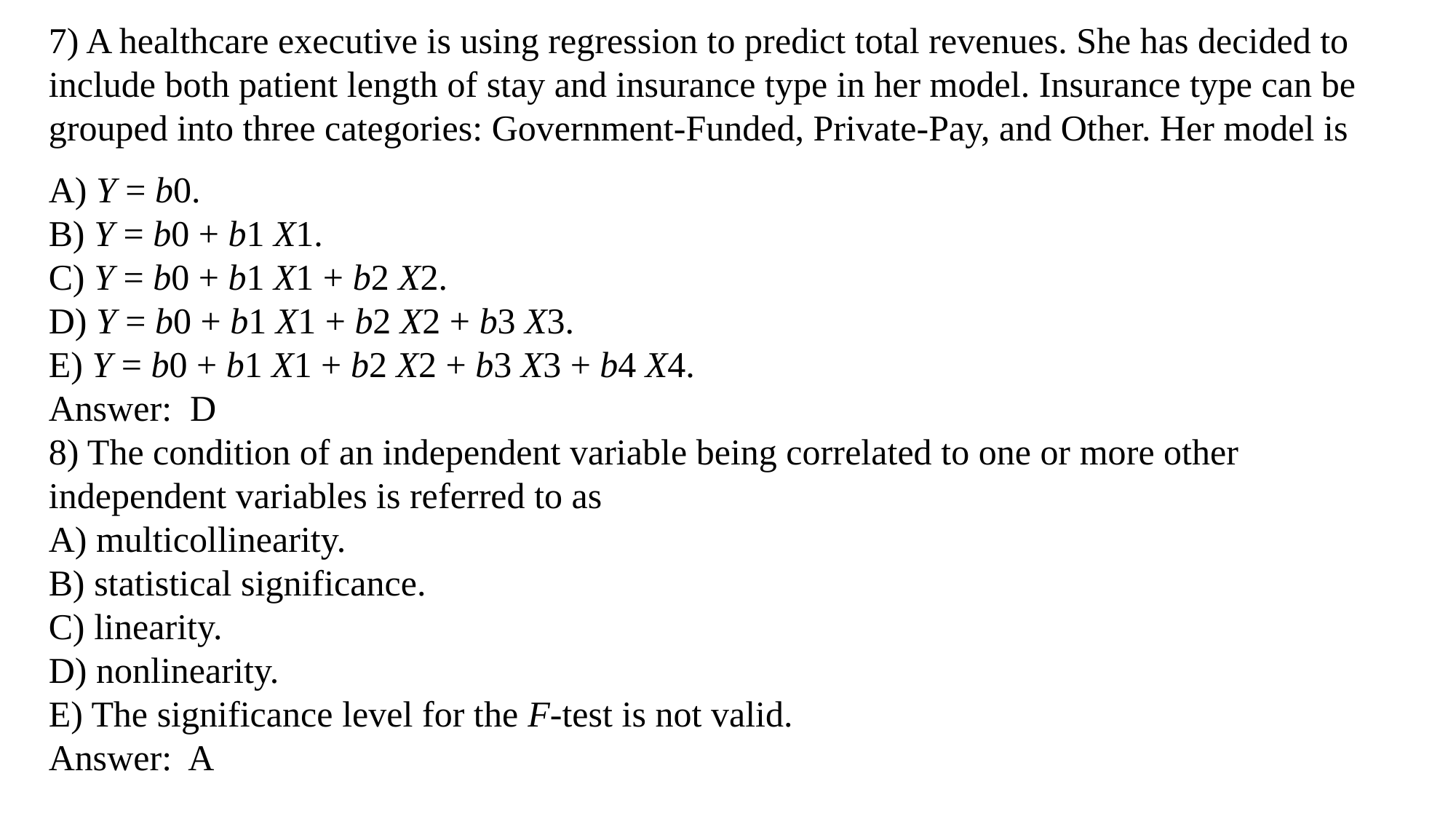

7) A healthcare executive is using regression to predict total revenues. She has decided to include both patient length of stay and insurance type in her model. Insurance type can be grouped into three categories: Government-Funded, Private-Pay, and Other. Her model is
A) Y = b0.
B) Y = b0 + b1 X1.
C) Y = b0 + b1 X1 + b2 X2.
D) Y = b0 + b1 X1 + b2 X2 + b3 X3.
E) Y = b0 + b1 X1 + b2 X2 + b3 X3 + b4 X4.
Answer:  D
8) The condition of an independent variable being correlated to one or more other independent variables is referred to as
A) multicollinearity.
B) statistical significance.
C) linearity.
D) nonlinearity.
E) The significance level for the F-test is not valid.
Answer:  A